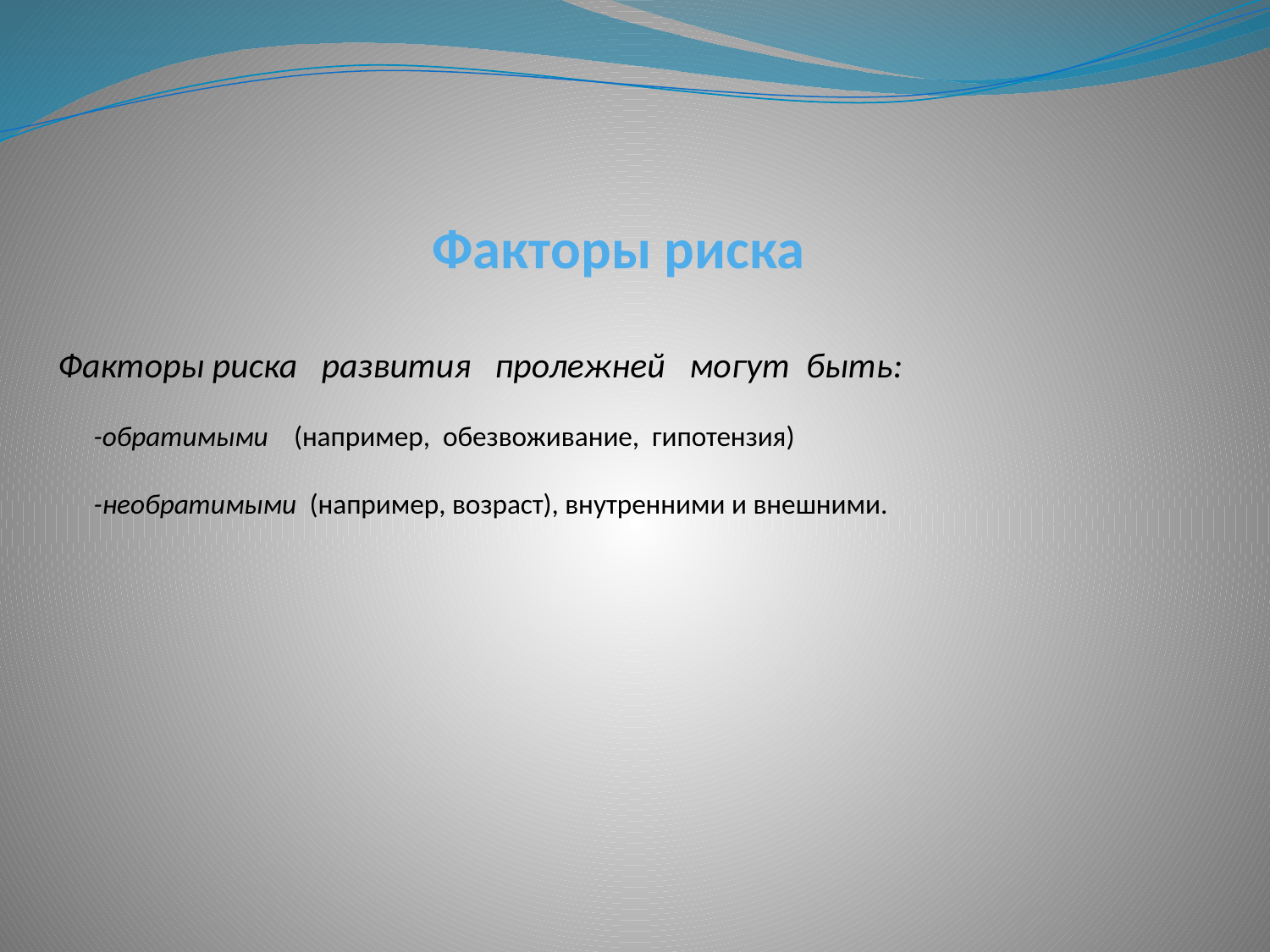

# Факторы риска
     Факторы риска   развития   пролежней   могут  быть:

            -обратимыми    (например,  обезвоживание,  гипотензия)

            -необратимыми  (например, возраст), внутренними и внешними.